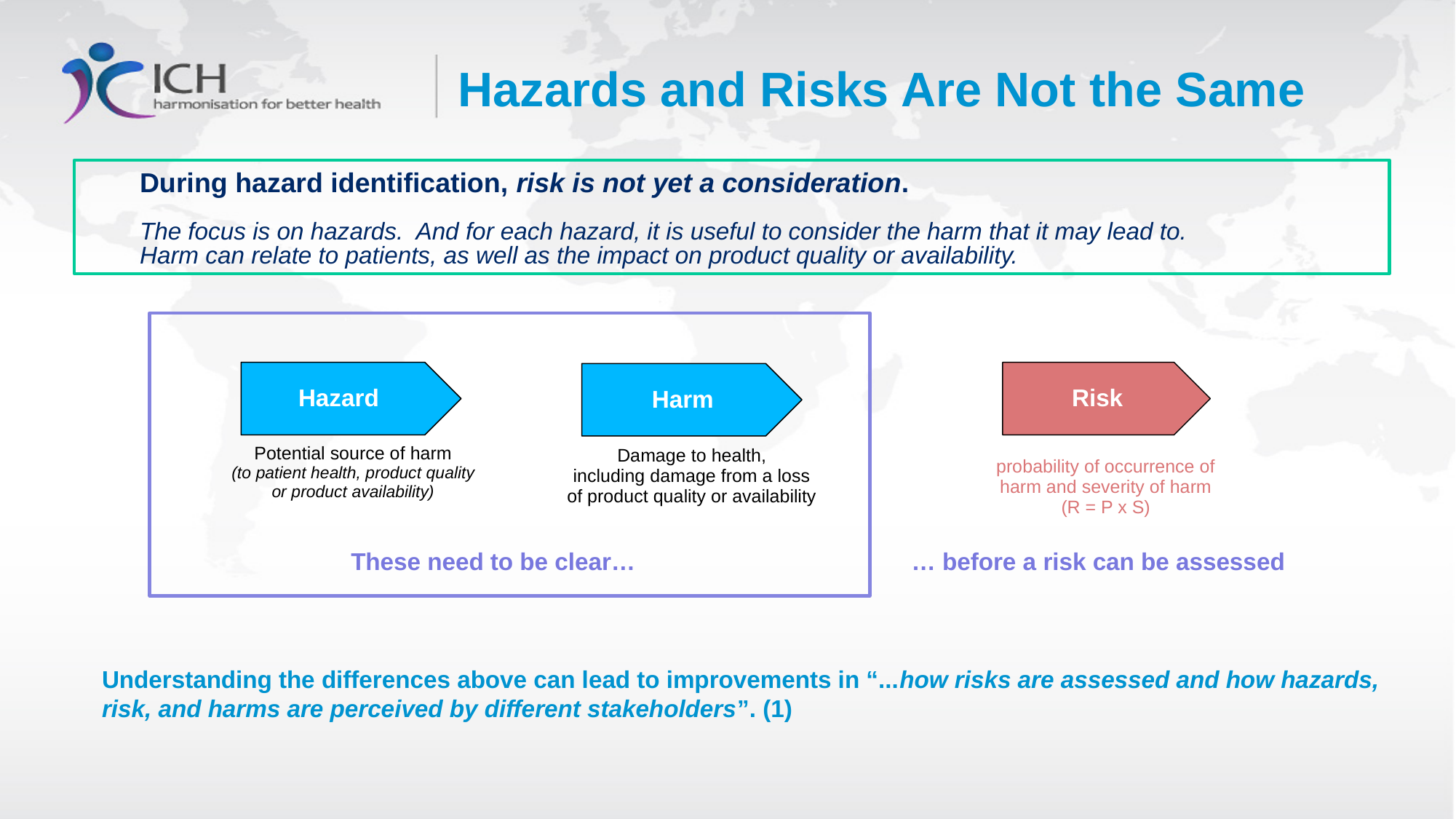

# Hazards and Risks Are Not the Same
During hazard identification, risk is not yet a consideration.

The focus is on hazards.  And for each hazard, it is useful to consider the harm that it may lead to.
Harm can relate to patients, as well as the impact on product quality or availability.

Hazard
Risk
Harm
Potential source of harm
(to patient health, product quality or product availability)
Damage to health, including damage from a loss of product quality or availability
probability of occurrence of harm and severity of harm
(R = P x S)
These need to be clear…
… before a risk can be assessed
Understanding the differences above can lead to improvements in “...how risks are assessed and how hazards, risk, and harms are perceived by different stakeholders”. (1)